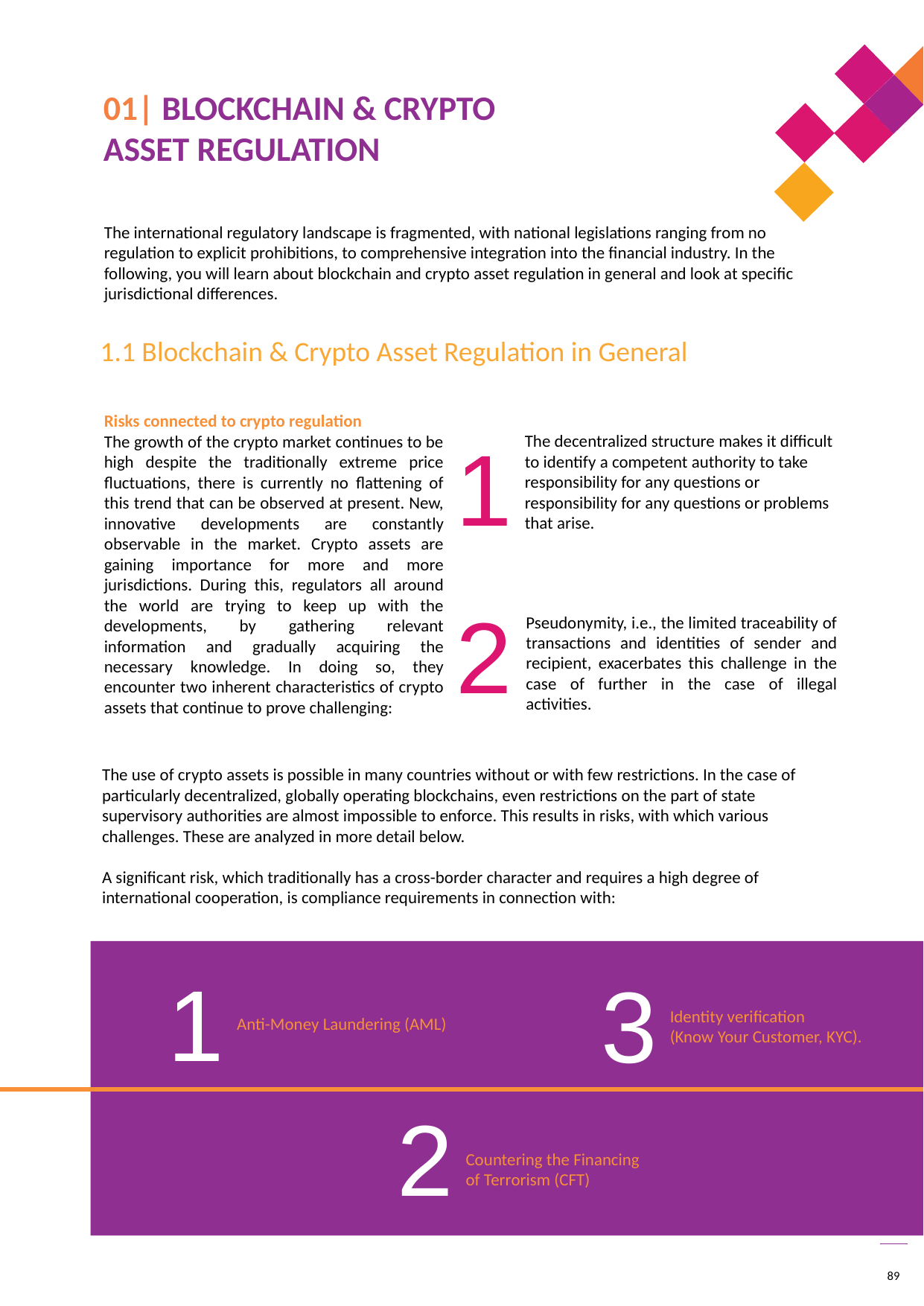

01| BLOCKCHAIN & CRYPTO ASSET REGULATION
The international regulatory landscape is fragmented, with national legislations ranging from no regulation to explicit prohibitions, to comprehensive integration into the financial industry. In the following, you will learn about blockchain and crypto asset regulation in general and look at specific jurisdictional differences.
1.1 Blockchain & Crypto Asset Regulation in General

Risks connected to crypto regulation
The growth of the crypto market continues to be high despite the traditionally extreme price fluctuations, there is currently no flattening of this trend that can be observed at present. New, innovative developments are constantly observable in the market. Crypto assets are gaining importance for more and more jurisdictions. During this, regulators all around the world are trying to keep up with the developments, by gathering relevant information and gradually acquiring the necessary knowledge. In doing so, they encounter two inherent characteristics of crypto assets that continue to prove challenging:
1
The decentralized structure makes it difficult to identify a competent authority to take responsibility for any questions or responsibility for any questions or problems that arise.

Pseudonymity, i.e., the limited traceability of transactions and identities of sender and recipient, exacerbates this challenge in the case of further in the case of illegal activities.

2
The use of crypto assets is possible in many countries without or with few restrictions. In the case of particularly decentralized, globally operating blockchains, even restrictions on the part of state supervisory authorities are almost impossible to enforce. This results in risks, with which various challenges. These are analyzed in more detail below.

A significant risk, which traditionally has a cross-border character and requires a high degree of international cooperation, is compliance requirements in connection with:

1
3
Identity verification
(Know Your Customer, KYC).
Anti-Money Laundering (AML)
2
Countering the Financing of Terrorism (CFT)
89